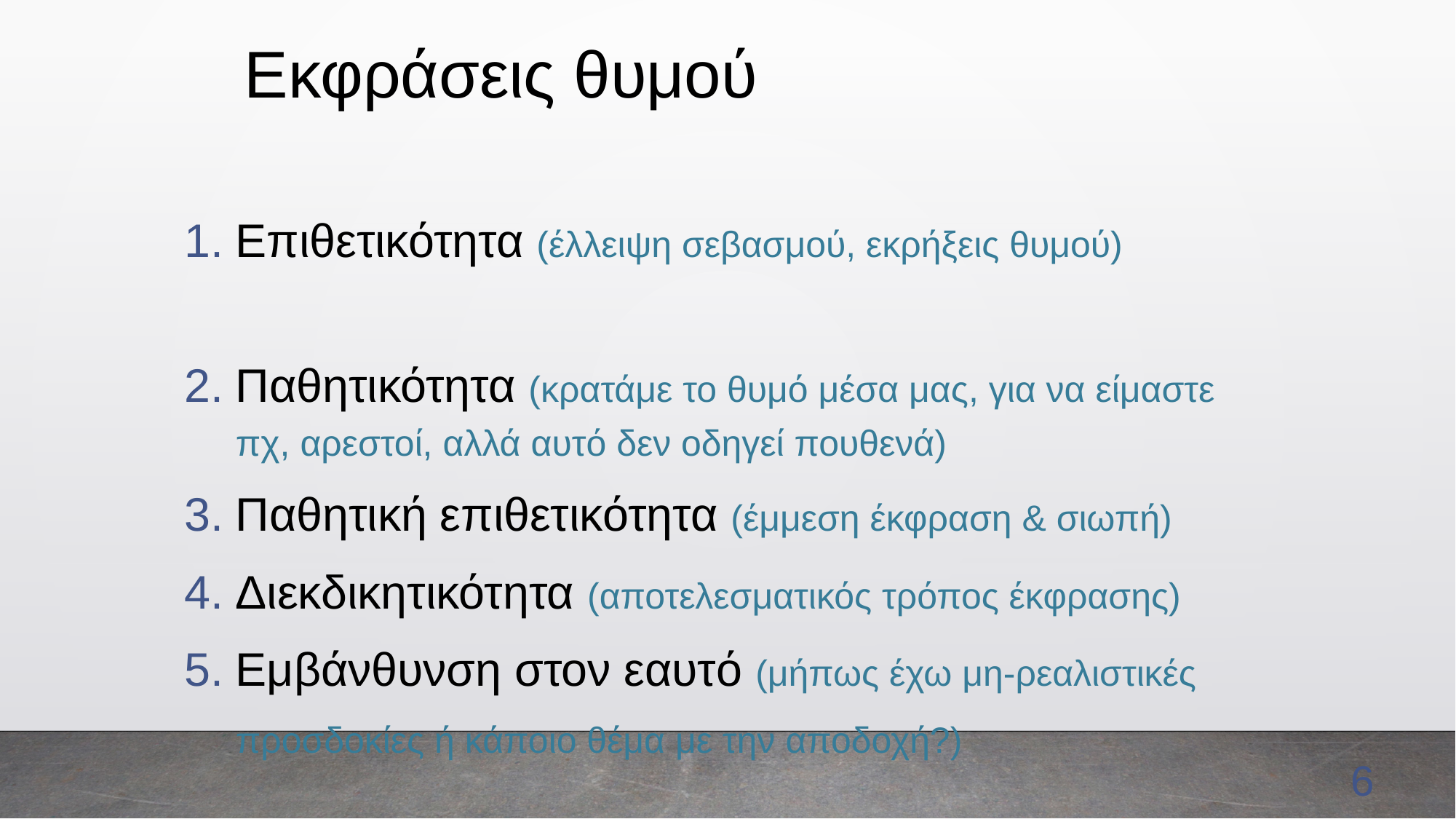

# Εκφράσεις θυμού
Επιθετικότητα (έλλειψη σεβασμού, εκρήξεις θυμού)
Παθητικότητα (κρατάμε το θυμό μέσα μας, για να είμαστε πχ, αρεστοί, αλλά αυτό δεν οδηγεί πουθενά)
Παθητική επιθετικότητα (έμμεση έκφραση & σιωπή)
Διεκδικητικότητα (αποτελεσματικός τρόπος έκφρασης)
Εμβάνθυνση στον εαυτό (μήπως έχω μη-ρεαλιστικές προσδοκίες ή κάποιο θέμα με την αποδοχή?)
6